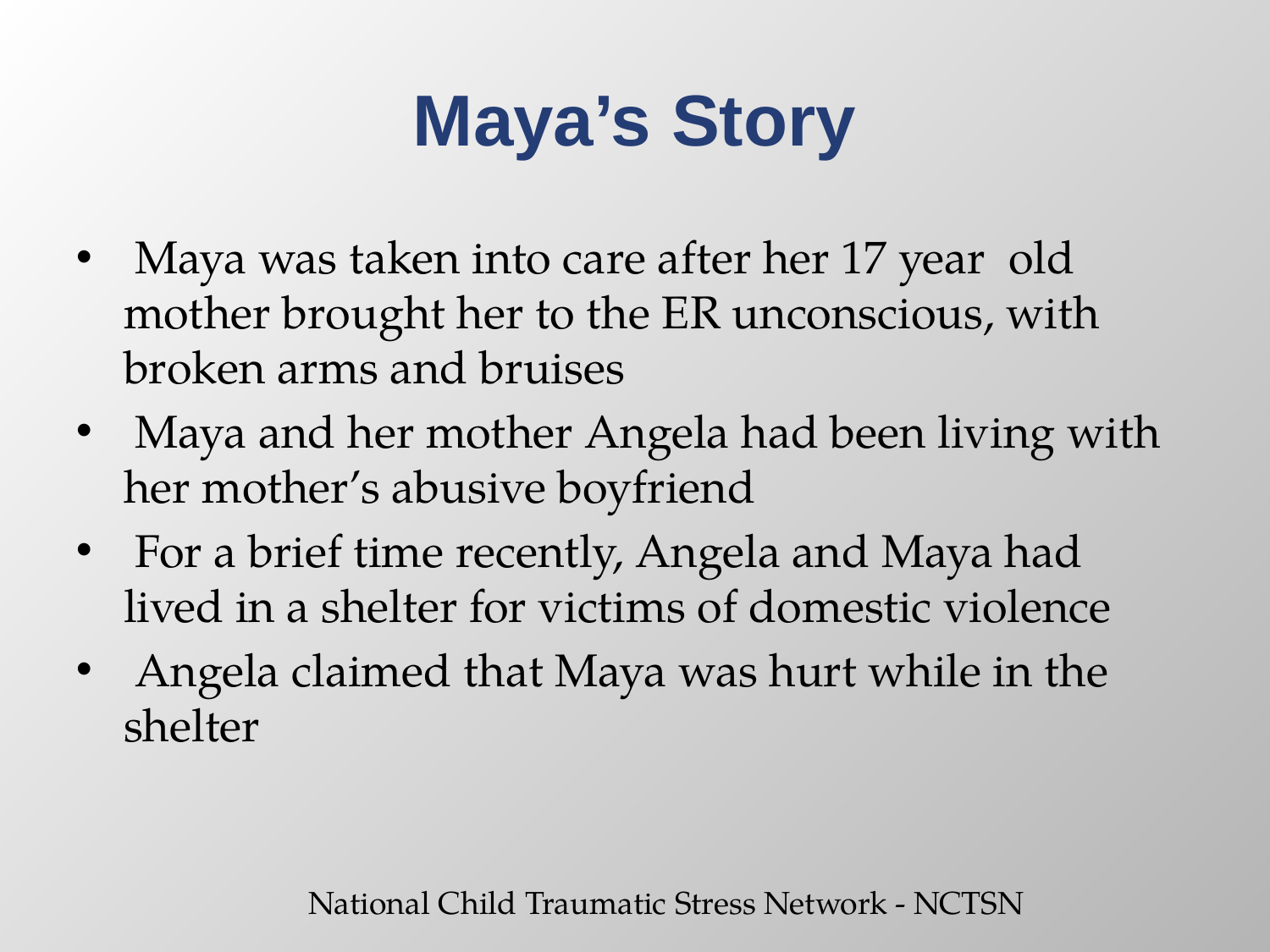

# Maya’s Story
 Maya was taken into care after her 17 year  old mother brought her to the ER unconscious, with broken arms and bruises
 Maya and her mother Angela had been living with her mother’s abusive boyfriend
 For a brief time recently, Angela and Maya had lived in a shelter for victims of domestic violence
 Angela claimed that Maya was hurt while in the shelter
National Child Traumatic Stress Network - NCTSN